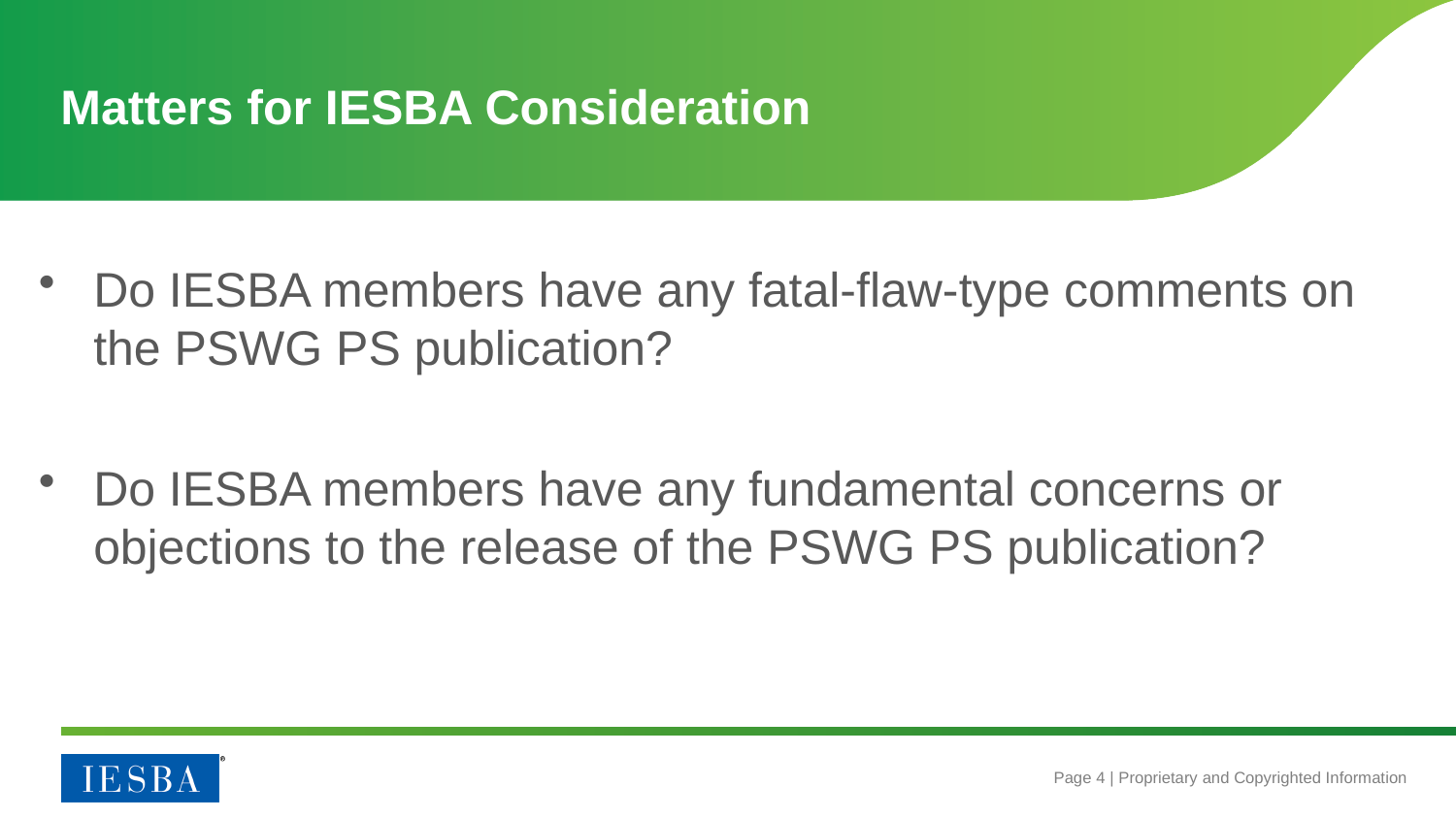

# Matters for IESBA Consideration
Do IESBA members have any fatal-flaw-type comments on the PSWG PS publication?

Do IESBA members have any fundamental concerns or objections to the release of the PSWG PS publication?